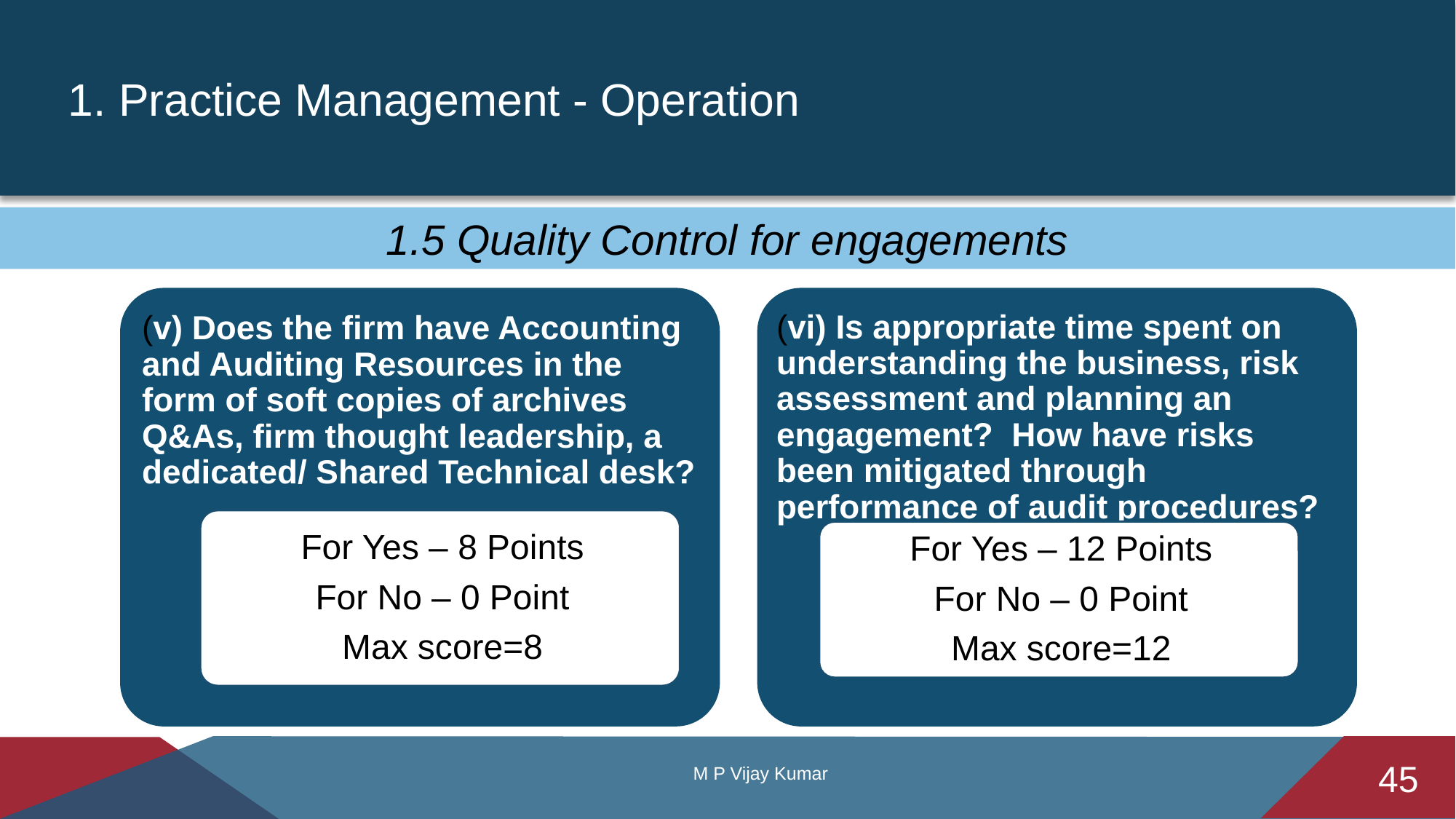

1. Practice Management - Operation
1.5 Quality Control for engagements

(v) Does the firm have Accounting and Auditing Resources in the form of soft copies of archives Q&As, firm thought leadership, a dedicated/ Shared Technical desk?
For Yes – 8 Points
For No – 0 Point
Max score=8

(vi) Is appropriate time spent on understanding the business, risk assessment and planning an  engagement?  How have risks been mitigated through performance of audit procedures?
For Yes – 12 Points
For No – 0 Point
Max score=12